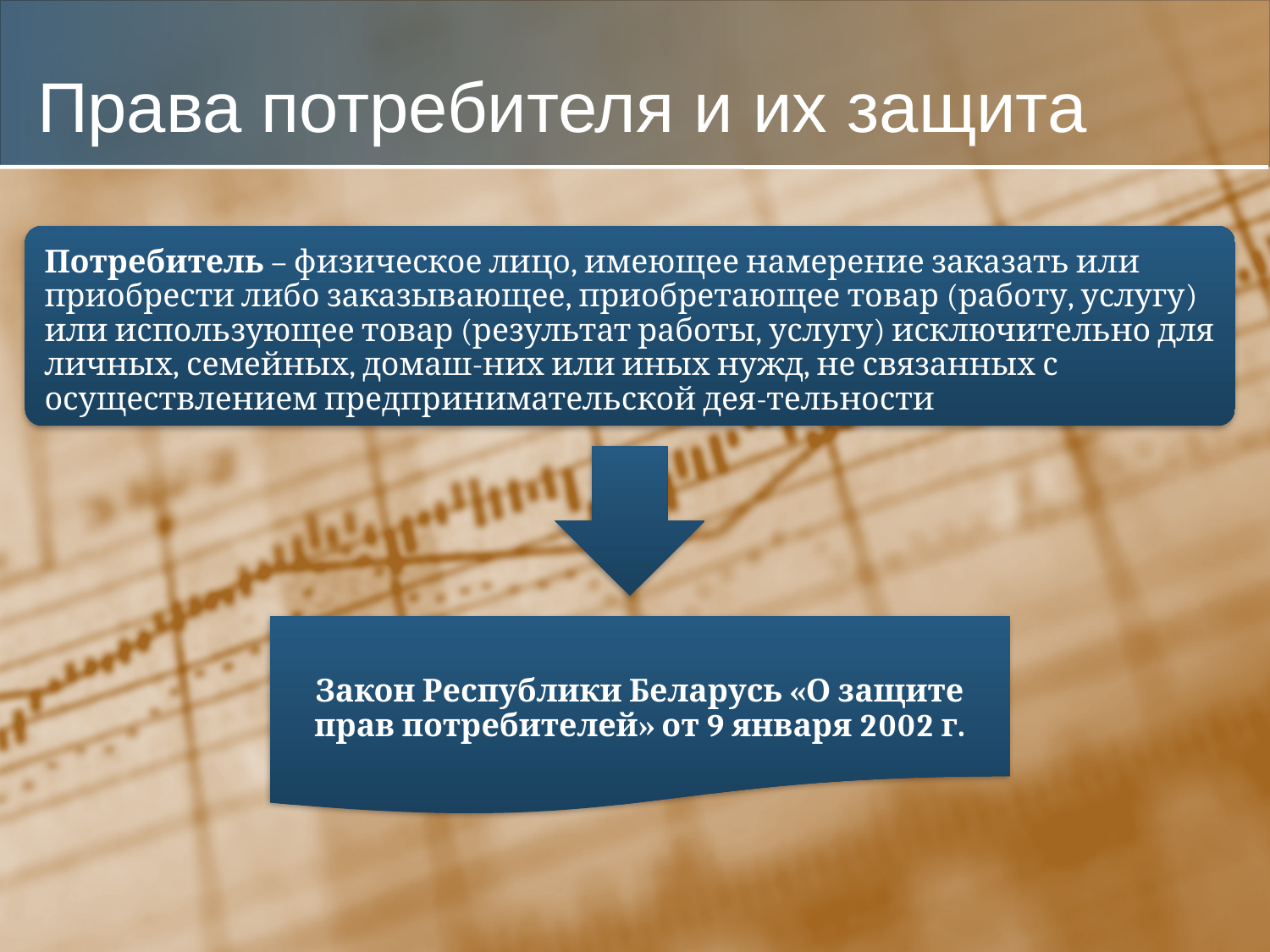

# Права потребителя и их защита
Потребитель – физическое лицо, имеющее намерение заказать или приобрести либо заказывающее, приобретающее товар (работу, услугу) или использующее товар (результат работы, услугу) исключительно для личных, семейных, домаш-них или иных нужд, не связанных с осуществлением предпринимательской дея-тельности

Закон Республики Беларусь «О защите прав потребителей» от 9 января 2002 г.